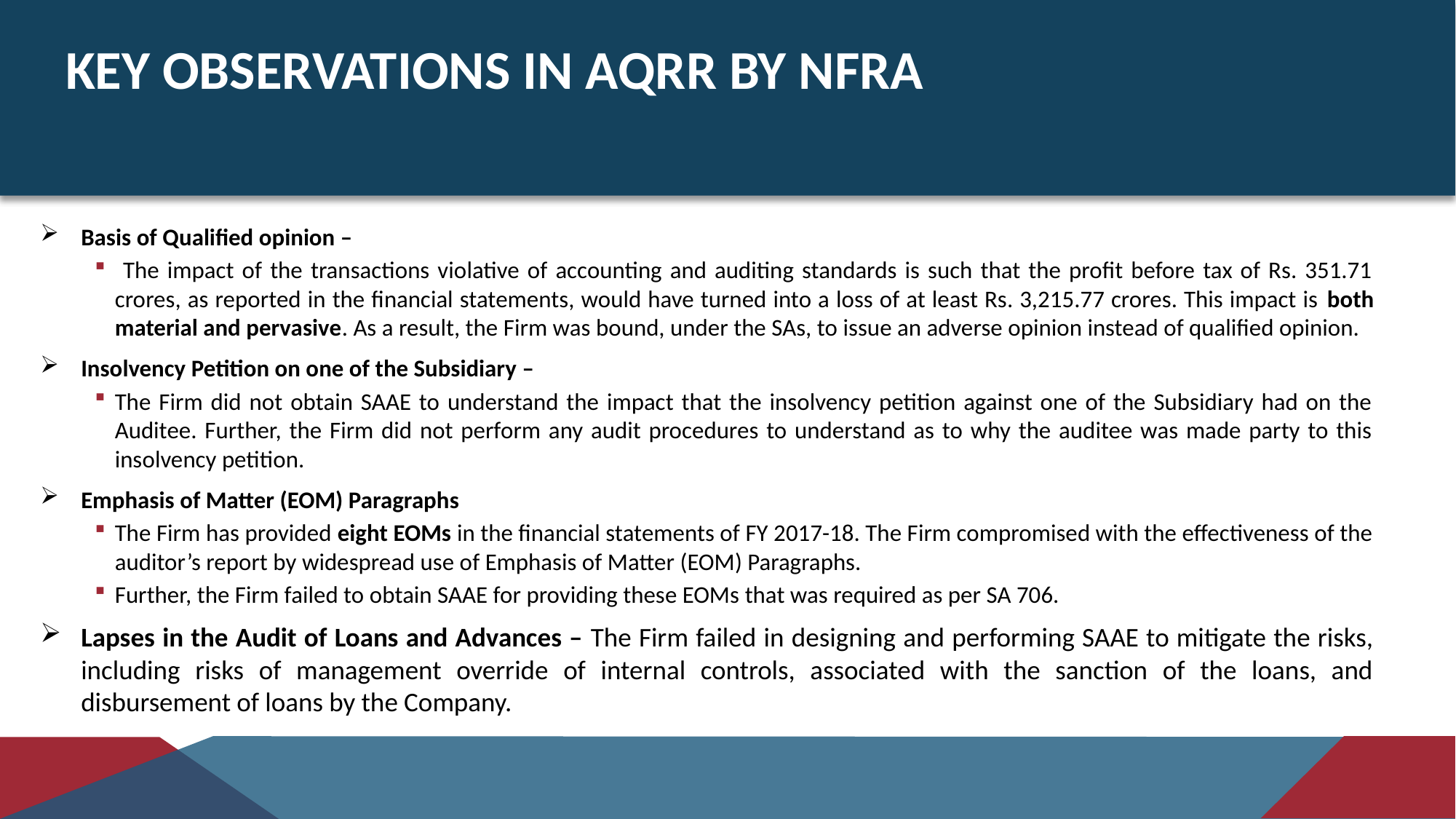

# Key Observations in AQRR by NFRA
Basis of Qualified opinion –
 The impact of the transactions violative of accounting and auditing standards is such that the profit before tax of Rs. 351.71 crores, as reported in the financial statements, would have turned into a loss of at least Rs. 3,215.77 crores. This impact is both material and pervasive. As a result, the Firm was bound, under the SAs, to issue an adverse opinion instead of qualified opinion.
Insolvency Petition on one of the Subsidiary –
The Firm did not obtain SAAE to understand the impact that the insolvency petition against one of the Subsidiary had on the Auditee. Further, the Firm did not perform any audit procedures to understand as to why the auditee was made party to this insolvency petition.
Emphasis of Matter (EOM) Paragraphs
The Firm has provided eight EOMs in the financial statements of FY 2017-18. The Firm compromised with the effectiveness of the auditor’s report by widespread use of Emphasis of Matter (EOM) Paragraphs.
Further, the Firm failed to obtain SAAE for providing these EOMs that was required as per SA 706.
Lapses in the Audit of Loans and Advances – The Firm failed in designing and performing SAAE to mitigate the risks, including risks of management override of internal controls, associated with the sanction of the loans, and disbursement of loans by the Company.